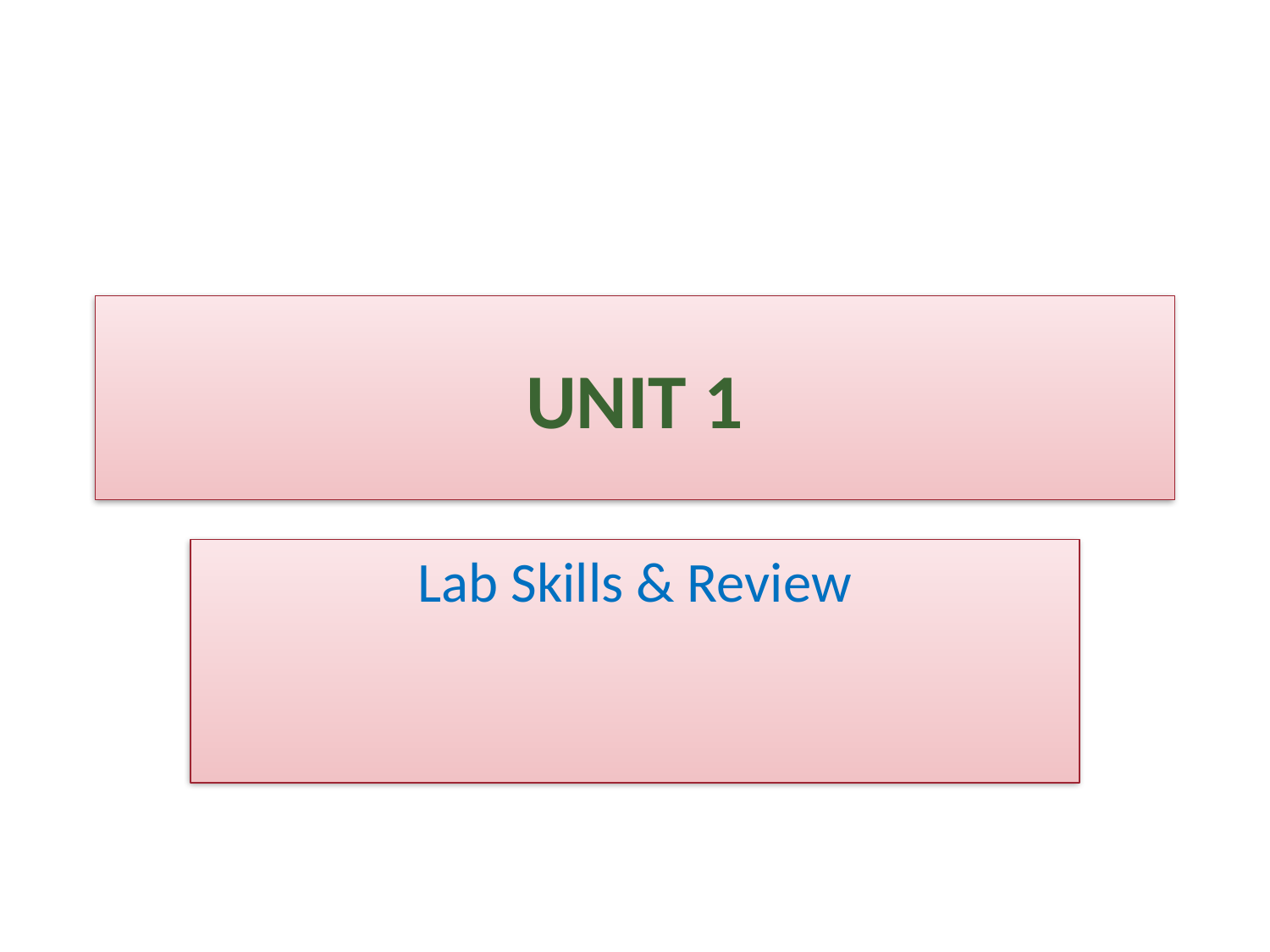

# UNIT 1
Lab Skills & Review